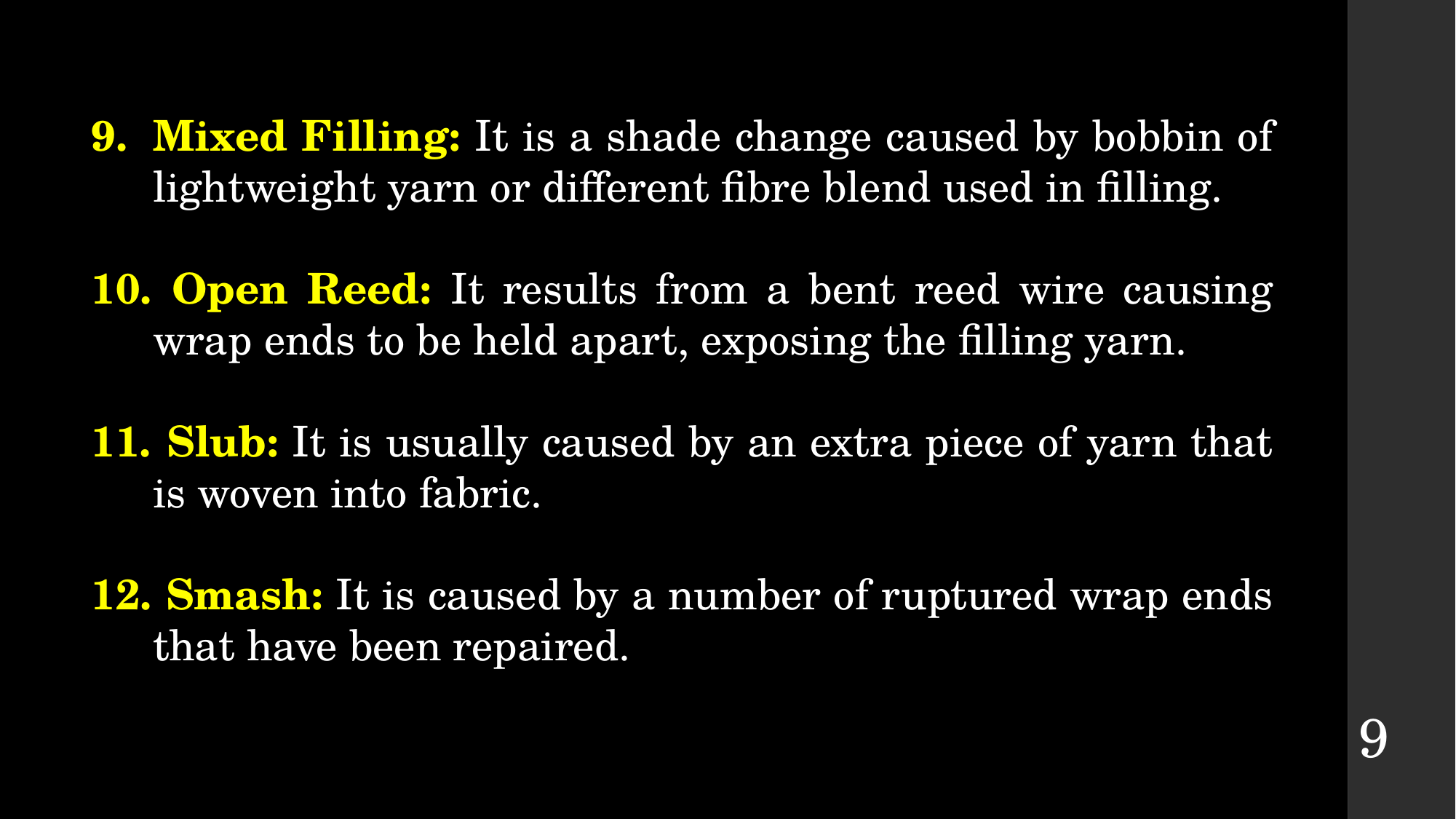

Mixed Filling: It is a shade change caused by bobbin of lightweight yarn or different fibre blend used in filling.

 Open Reed: It results from a bent reed wire causing wrap ends to be held apart, exposing the filling yarn.

 Slub: It is usually caused by an extra piece of yarn that is woven into fabric.

 Smash: It is caused by a number of ruptured wrap ends that have been repaired.
9